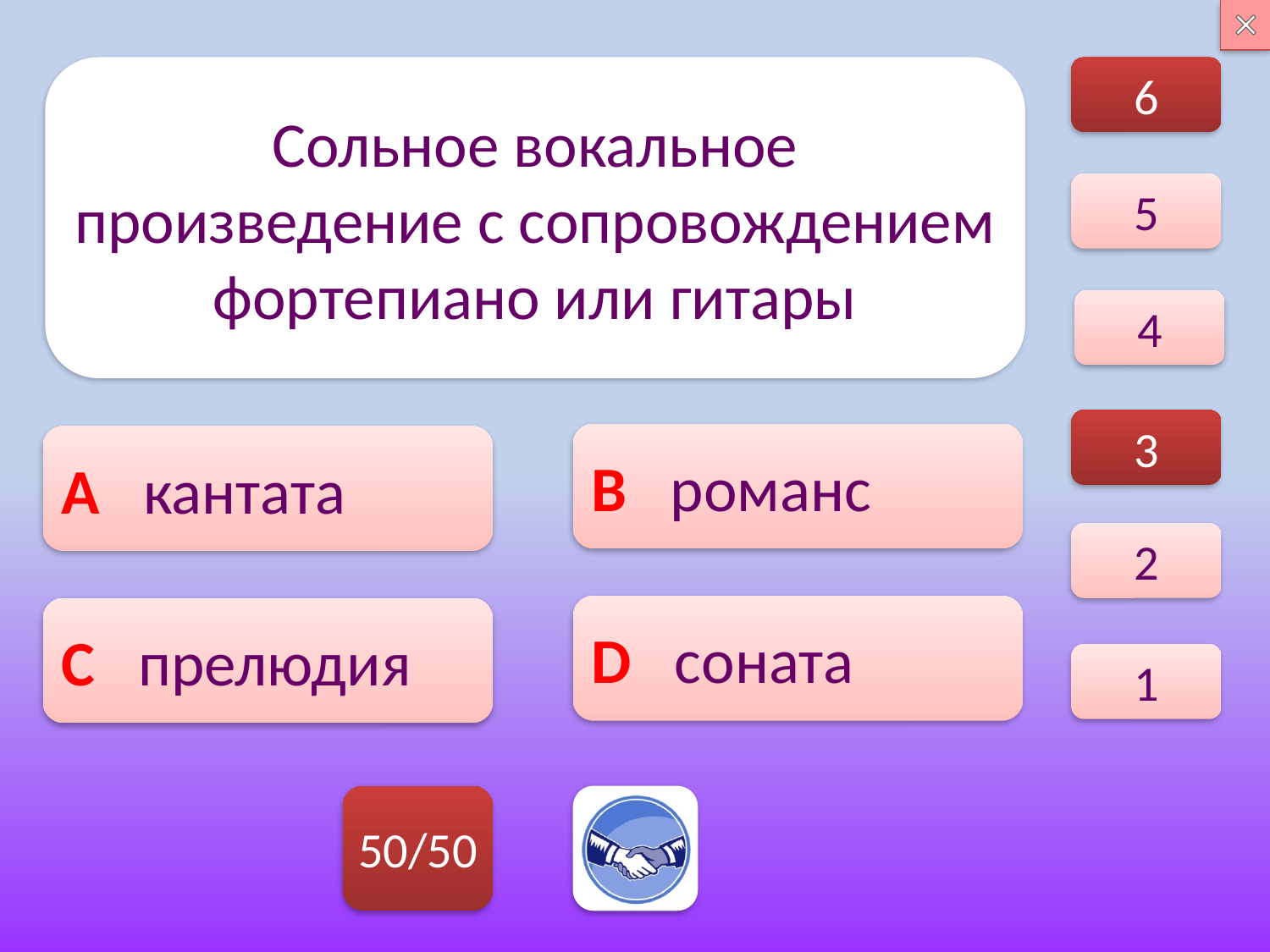

6
Сольное вокальное произведение с сопровождением фортепиано или гитары
5
4
3
В   романс
А   кантата
2
D   соната
C   прелюдия
1
50/50